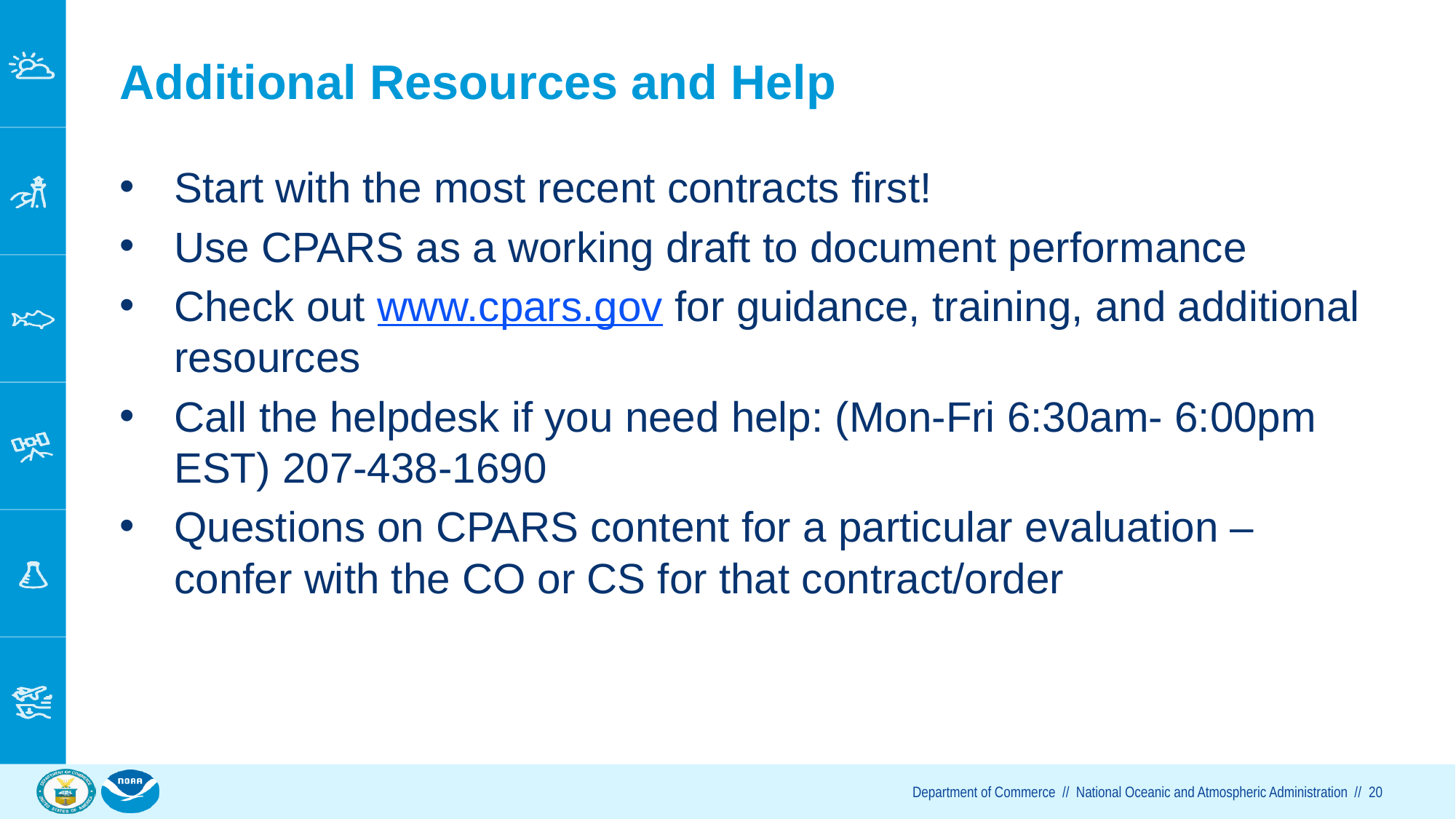

# Additional Resources and Help
Start with the most recent contracts first!
Use CPARS as a working draft to document performance
Check out www.cpars.gov for guidance, training, and additional resources
Call the helpdesk if you need help: (Mon-Fri 6:30am- 6:00pm EST) 207-438-1690
Questions on CPARS content for a particular evaluation – confer with the CO or CS for that contract/order